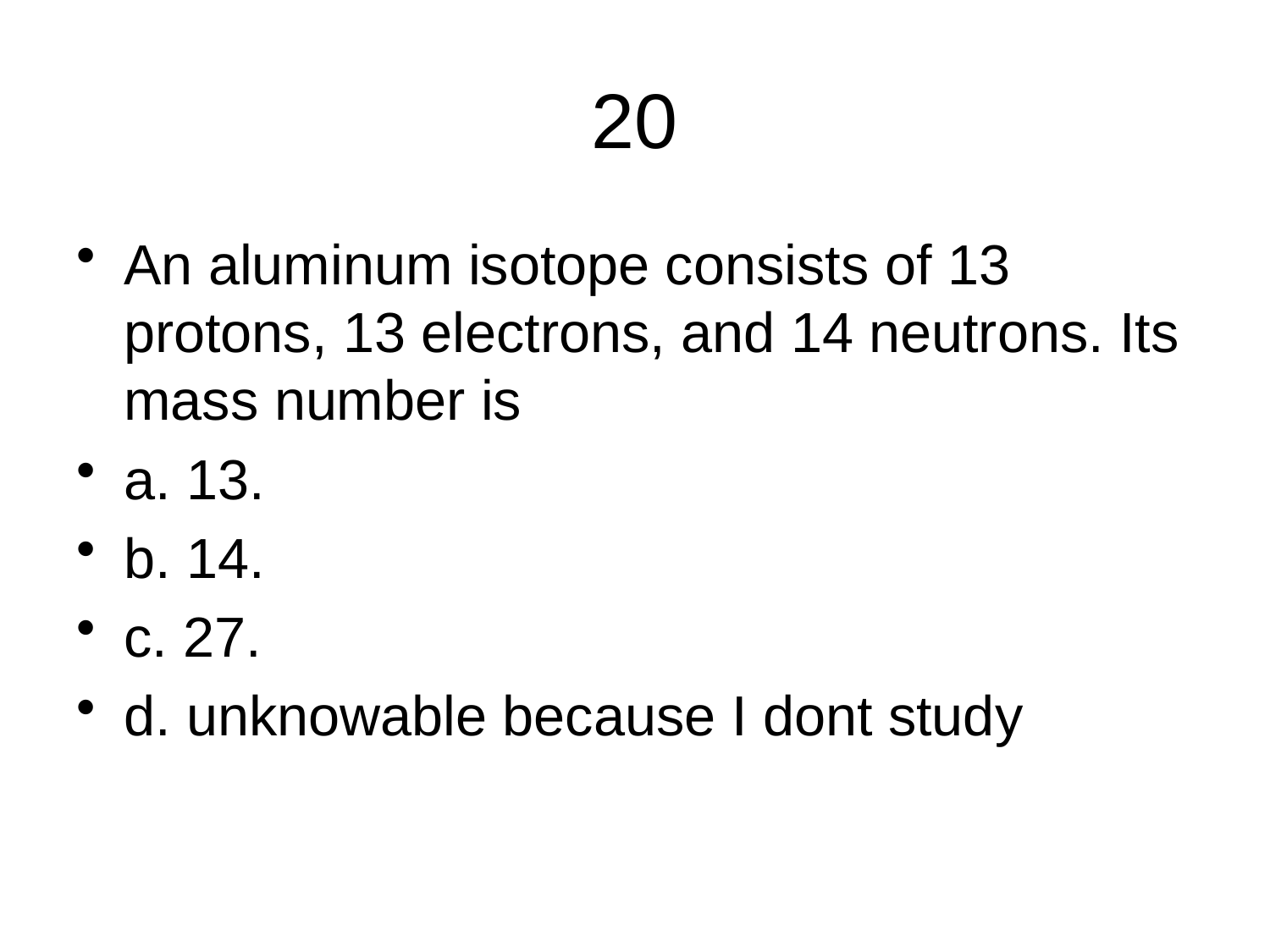

# 20
An aluminum isotope consists of 13 protons, 13 electrons, and 14 neutrons. Its mass number is
a. 13.
b. 14.
c. 27.
d. unknowable because I dont study